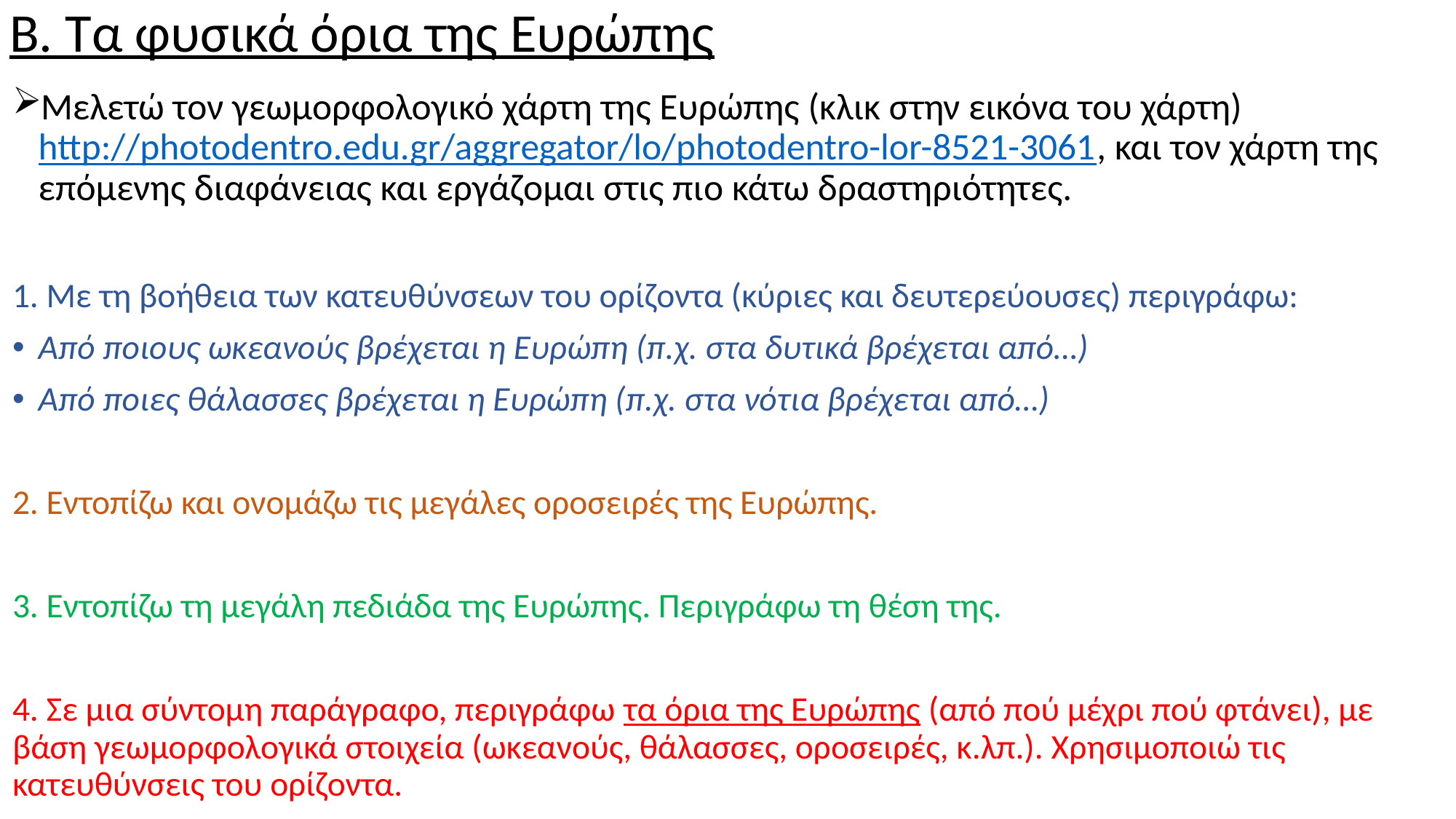

# Β. Τα φυσικά όρια της Ευρώπης
Μελετώ τον γεωμορφολογικό χάρτη της Ευρώπης (κλικ στην εικόνα του χάρτη) http://photodentro.edu.gr/aggregator/lo/photodentro-lor-8521-3061, και τον χάρτη της επόμενης διαφάνειας και εργάζομαι στις πιο κάτω δραστηριότητες.

1. Με τη βοήθεια των κατευθύνσεων του ορίζοντα (κύριες και δευτερεύουσες) περιγράφω:
Από ποιους ωκεανούς βρέχεται η Ευρώπη (π.χ. στα δυτικά βρέχεται από…)
Από ποιες θάλασσες βρέχεται η Ευρώπη (π.χ. στα νότια βρέχεται από…)

2. Εντοπίζω και ονομάζω τις μεγάλες οροσειρές της Ευρώπης.

3. Εντοπίζω τη μεγάλη πεδιάδα της Ευρώπης. Περιγράφω τη θέση της.

4. Σε μια σύντομη παράγραφο, περιγράφω τα όρια της Ευρώπης (από πού μέχρι πού φτάνει), με βάση γεωμορφολογικά στοιχεία (ωκεανούς, θάλασσες, οροσειρές, κ.λπ.). Χρησιμοποιώ τις κατευθύνσεις του ορίζοντα.